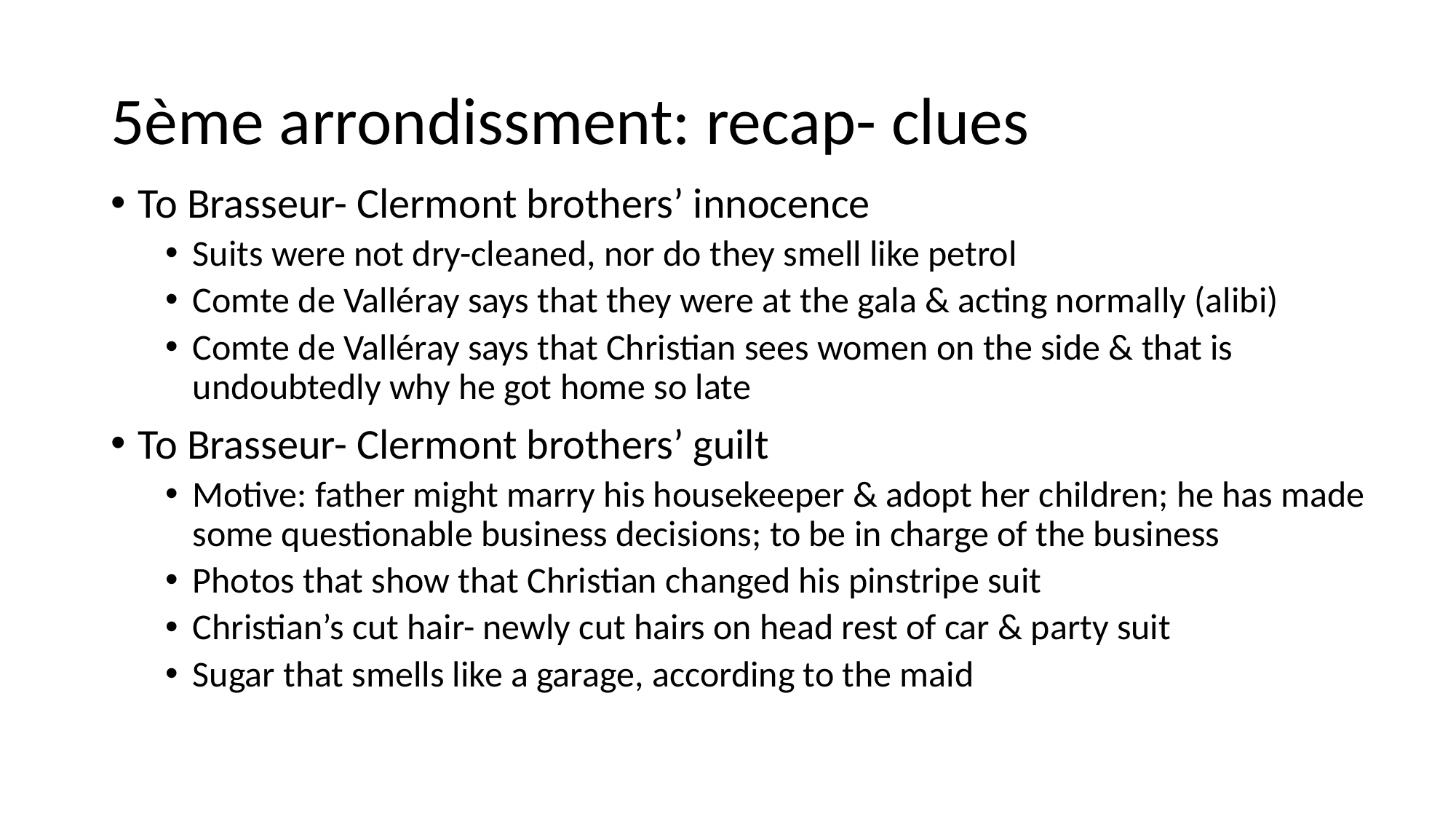

# 5ème arrondissment: recap- clues
To Brasseur- Clermont brothers’ innocence
Suits were not dry-cleaned, nor do they smell like petrol
Comte de Valléray says that they were at the gala & acting normally (alibi)
Comte de Valléray says that Christian sees women on the side & that is undoubtedly why he got home so late
To Brasseur- Clermont brothers’ guilt
Motive: father might marry his housekeeper & adopt her children; he has made some questionable business decisions; to be in charge of the business
Photos that show that Christian changed his pinstripe suit
Christian’s cut hair- newly cut hairs on head rest of car & party suit
Sugar that smells like a garage, according to the maid